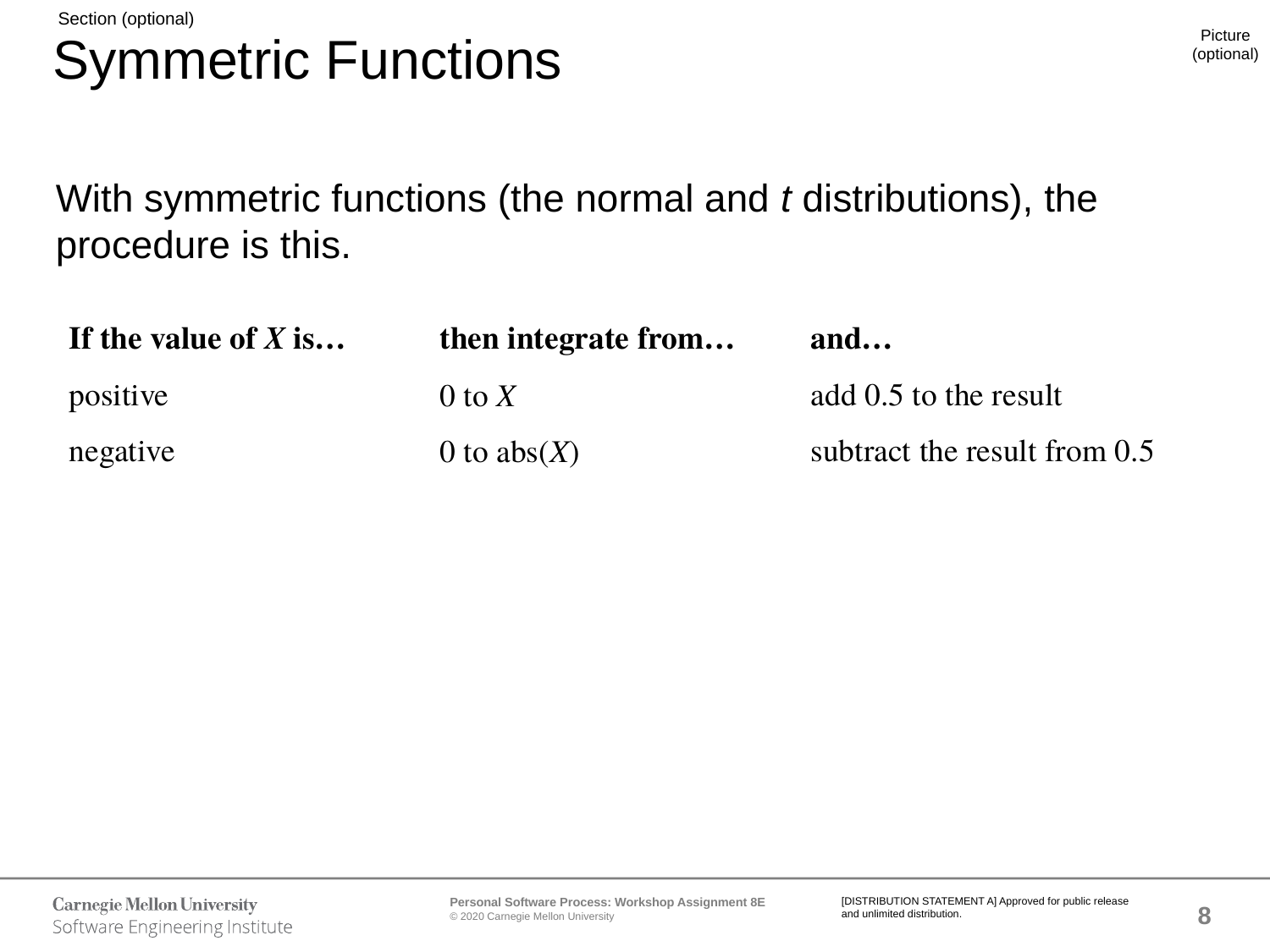

# Symmetric Functions
With symmetric functions (the normal and t distributions), the procedure is this.

| If the value of X is… | then integrate from… | and… |
| --- | --- | --- |
| positive | 0 to X | add 0.5 to the result |
| negative | 0 to abs(X) | subtract the result from 0.5 |